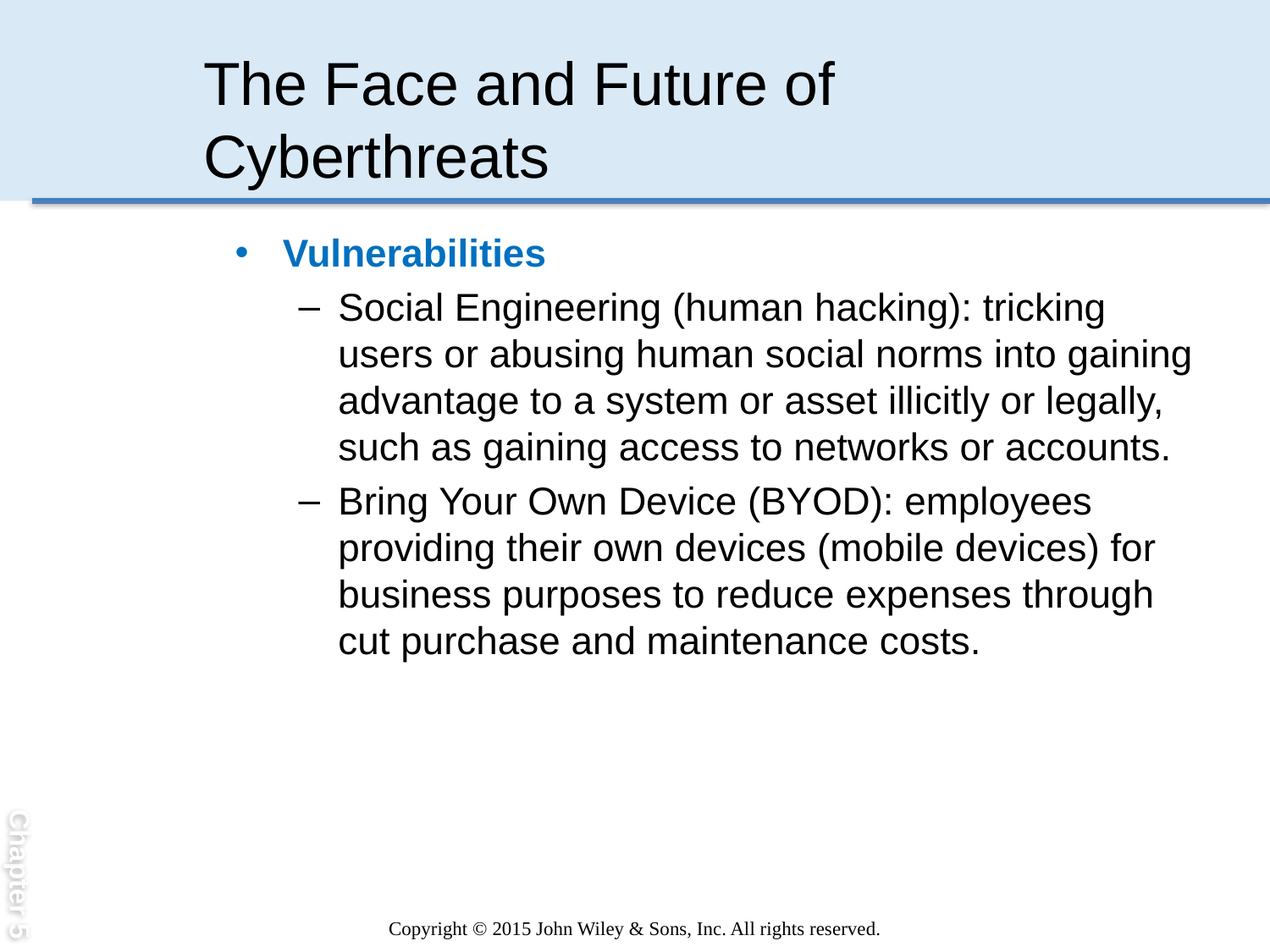

Chapter 5
# The Face and Future of Cyberthreats
Vulnerabilities
Social Engineering (human hacking): tricking users or abusing human social norms into gaining advantage to a system or asset illicitly or legally, such as gaining access to networks or accounts.
Bring Your Own Device (BYOD): employees providing their own devices (mobile devices) for business purposes to reduce expenses through cut purchase and maintenance costs.